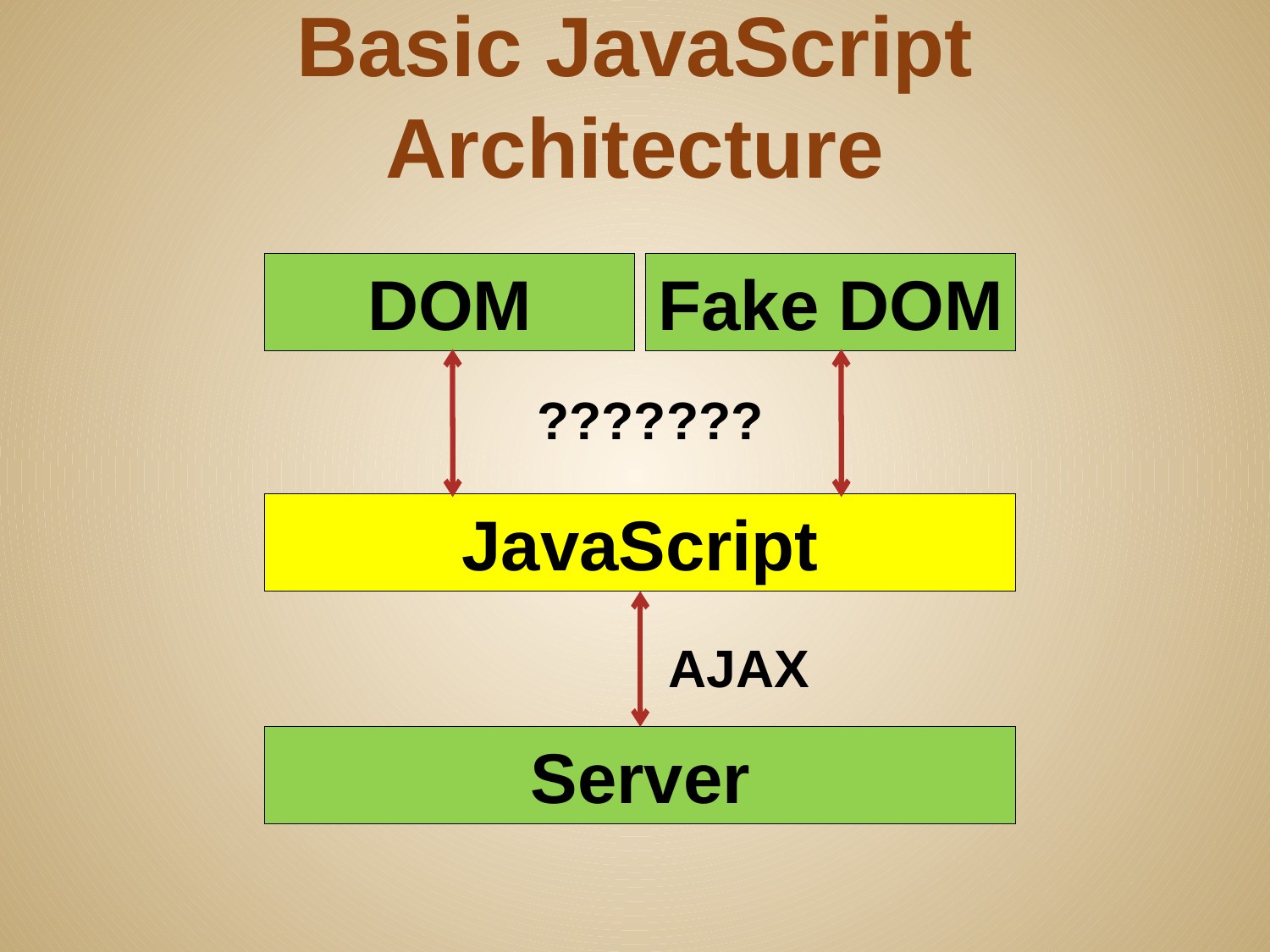

# Basic JavaScript Architecture
DOM
Fake DOM
???????
JavaScript
AJAX
Server